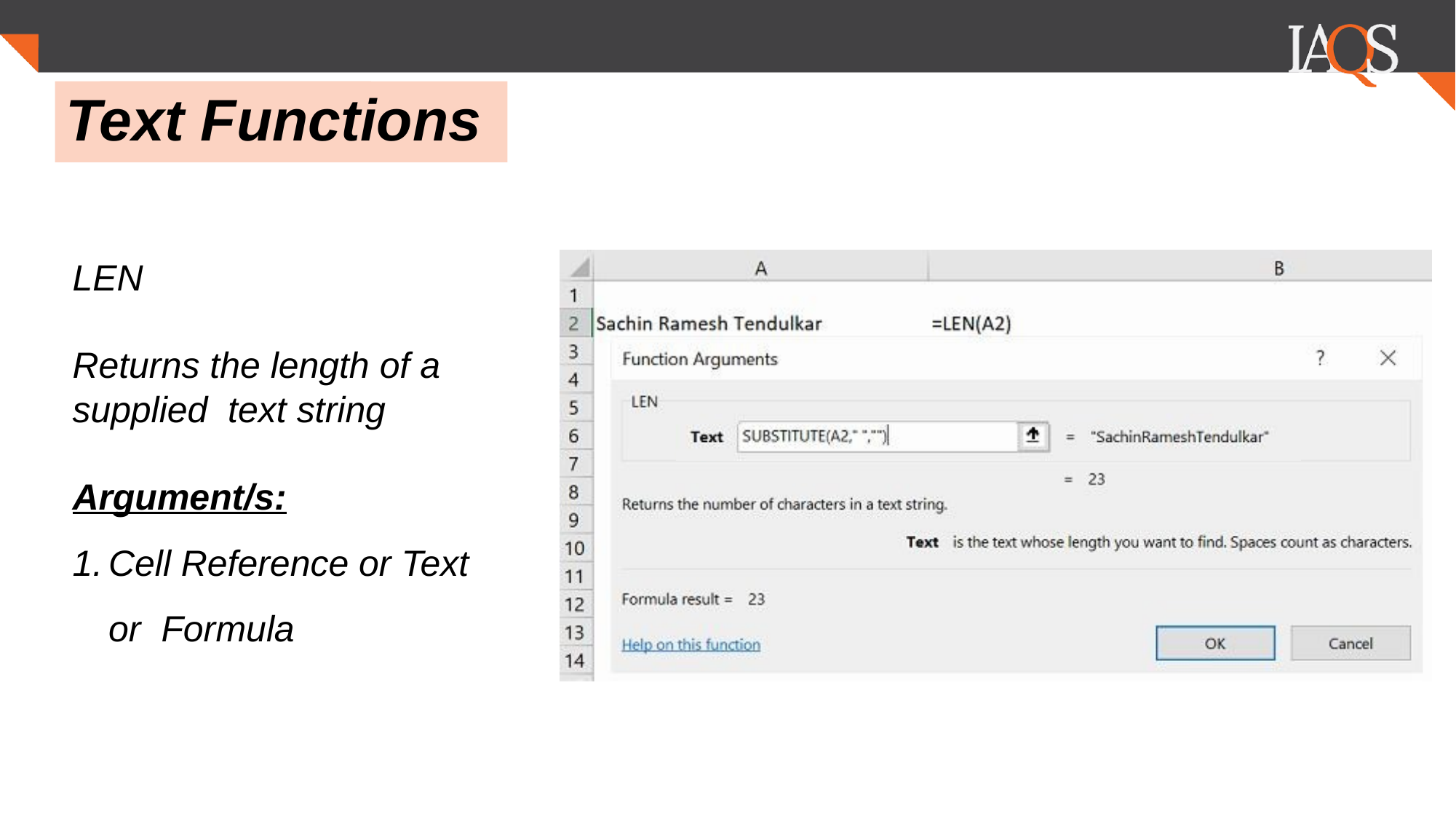

.
# Text Functions

LEN

Returns the length of a supplied  text string

Argument/s:
1.	Cell Reference or Text or  Formula